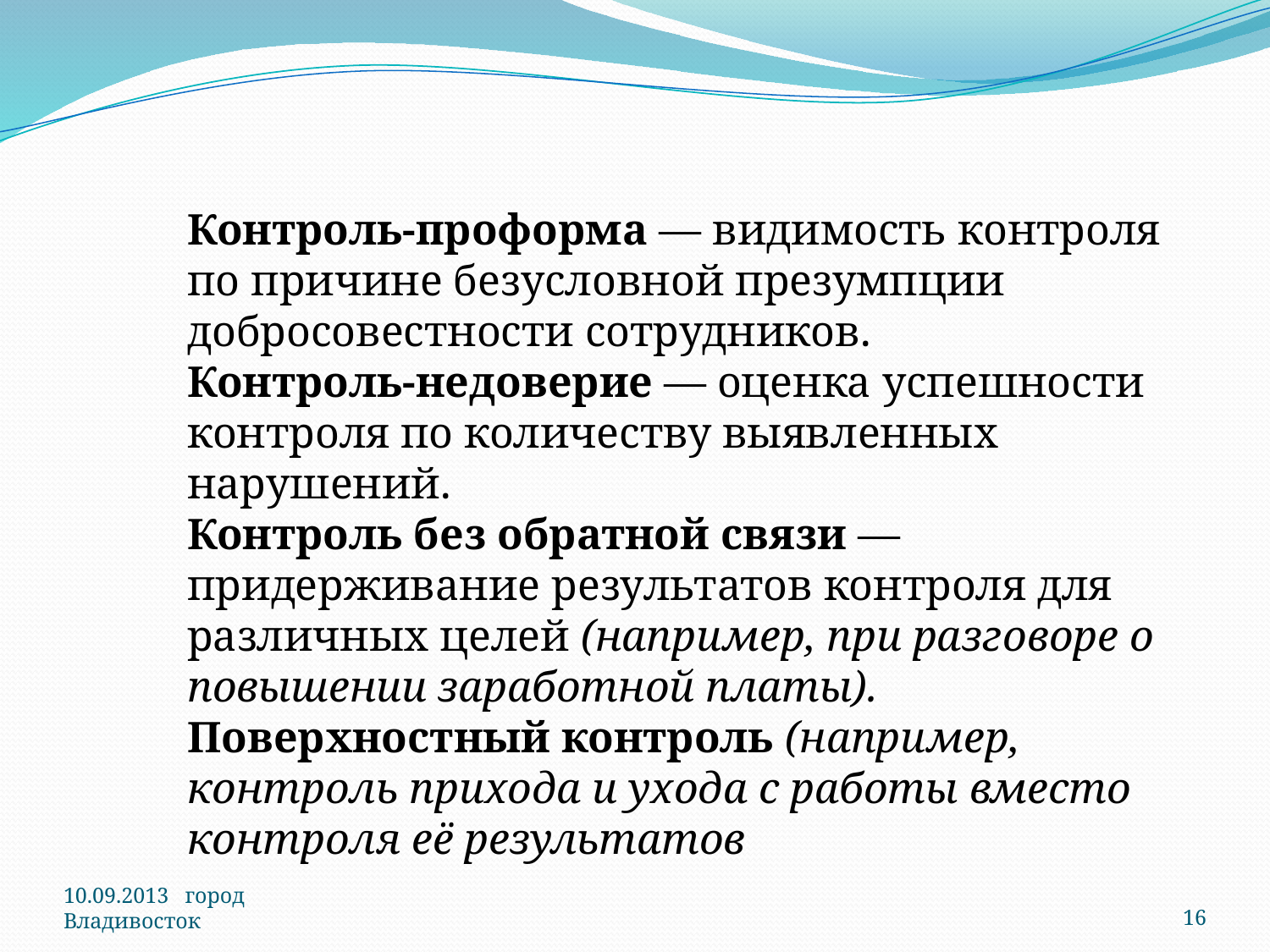

Контроль-проформа — видимость контроля по причине безусловной презумпции добросовестности сотрудников.
Контроль-недоверие — оценка успешности контроля по количеству выявленных нарушений.
Контроль без обратной связи — придерживание результатов контроля для различных целей (например, при разговоре о повышении заработной платы).
Поверхностный контроль (например, контроль прихода и ухода с работы вместо контроля её результатов
10.09.2013   город Владивосток

16